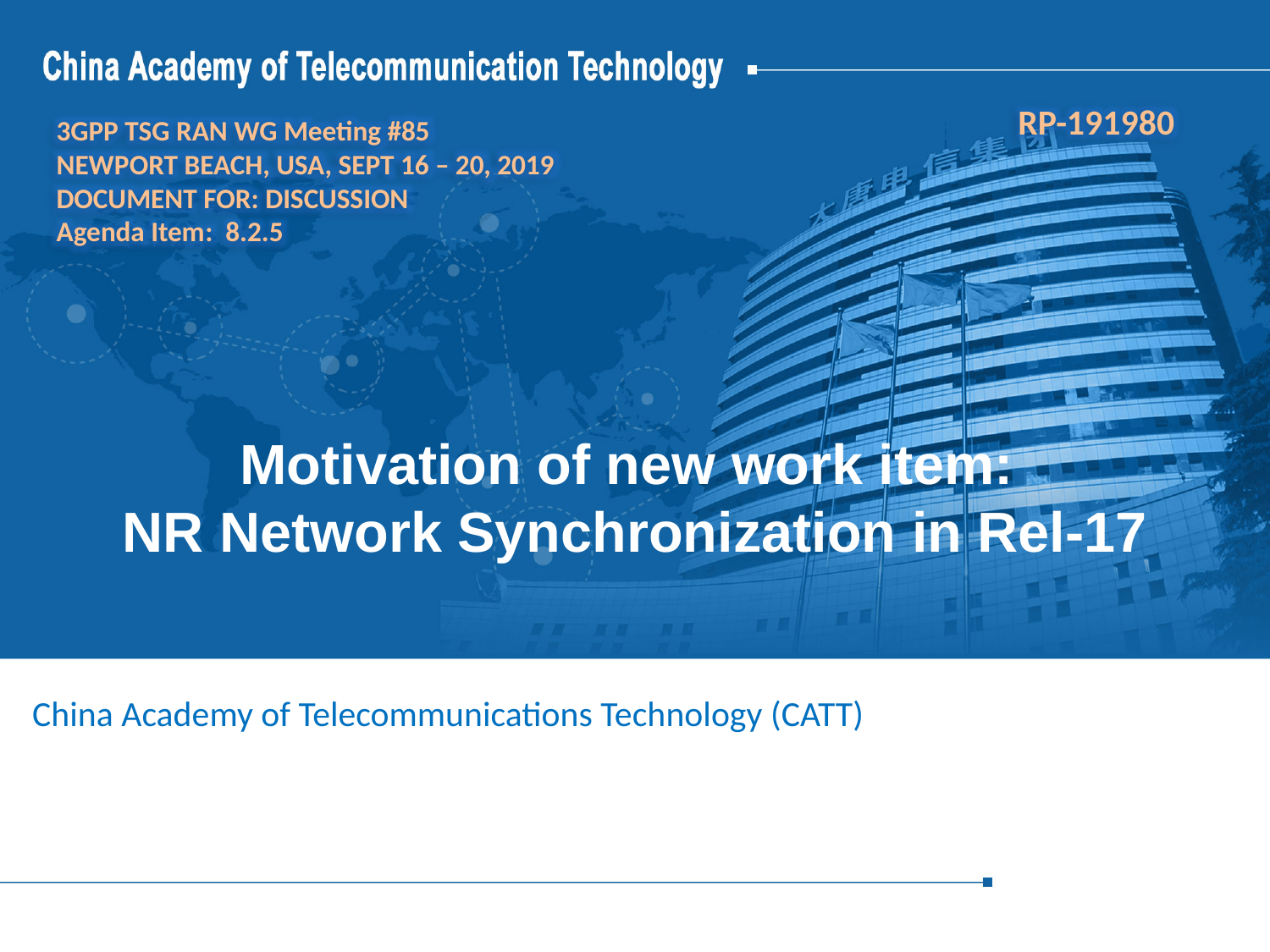

RP-191980
3GPP TSG RAN WG Meeting #85
Newport Beach, USA, Sept 16 – 20, 2019
Document for: Discussion
Agenda Item:  8.2.5
# Motivation of new work item: NR Network Synchronization in Rel-17
China Academy of Telecommunications Technology (CATT)